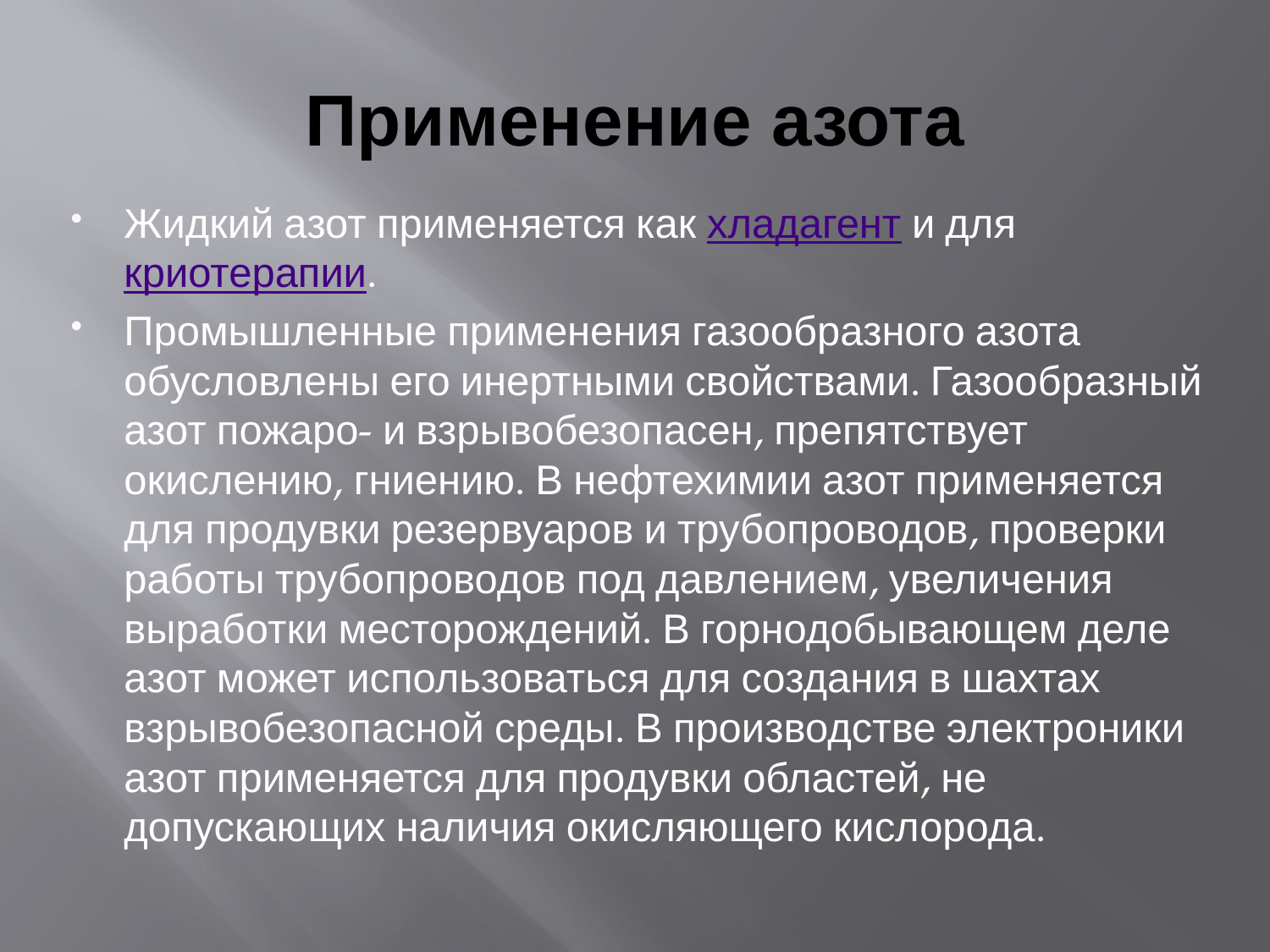

# Применение азота
Жидкий азот применяется как хладагент и для криотерапии.
Промышленные применения газообразного азота обусловлены его инертными свойствами. Газообразный азот пожаро- и взрывобезопасен, препятствует окислению, гниению. В нефтехимии азот применяется для продувки резервуаров и трубопроводов, проверки работы трубопроводов под давлением, увеличения выработки месторождений. В горнодобывающем деле азот может использоваться для создания в шахтах взрывобезопасной среды. В производстве электроники азот применяется для продувки областей, не допускающих наличия окисляющего кислорода.